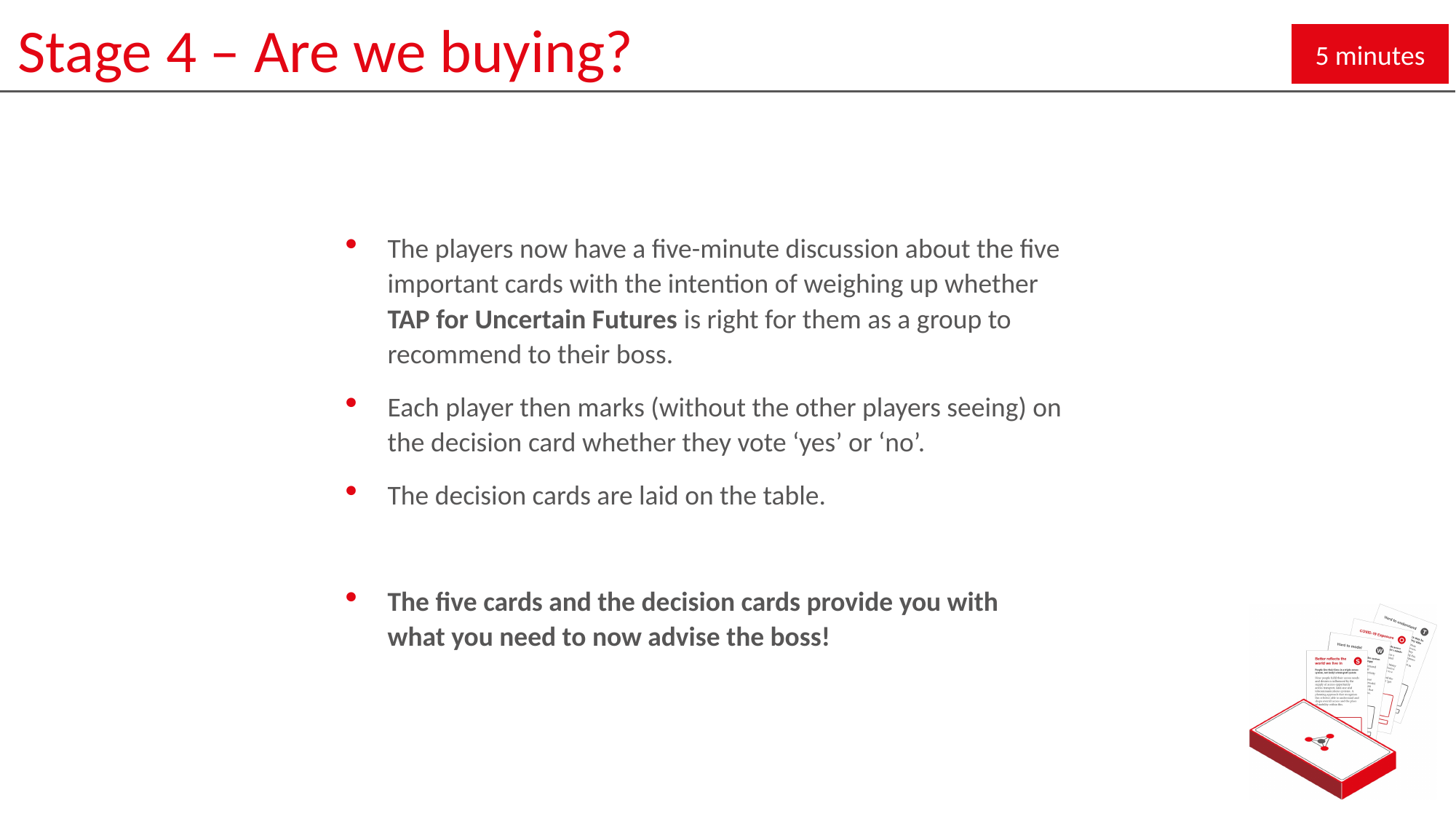

Stage 4 – Are we buying?
5 minutes
The players now have a five-minute discussion about the five important cards with the intention of weighing up whether TAP for Uncertain Futures is right for them as a group to recommend to their boss.
Each player then marks (without the other players seeing) on the decision card whether they vote ‘yes’ or ‘no’.
The decision cards are laid on the table.

The five cards and the decision cards provide you with what you need to now advise the boss!